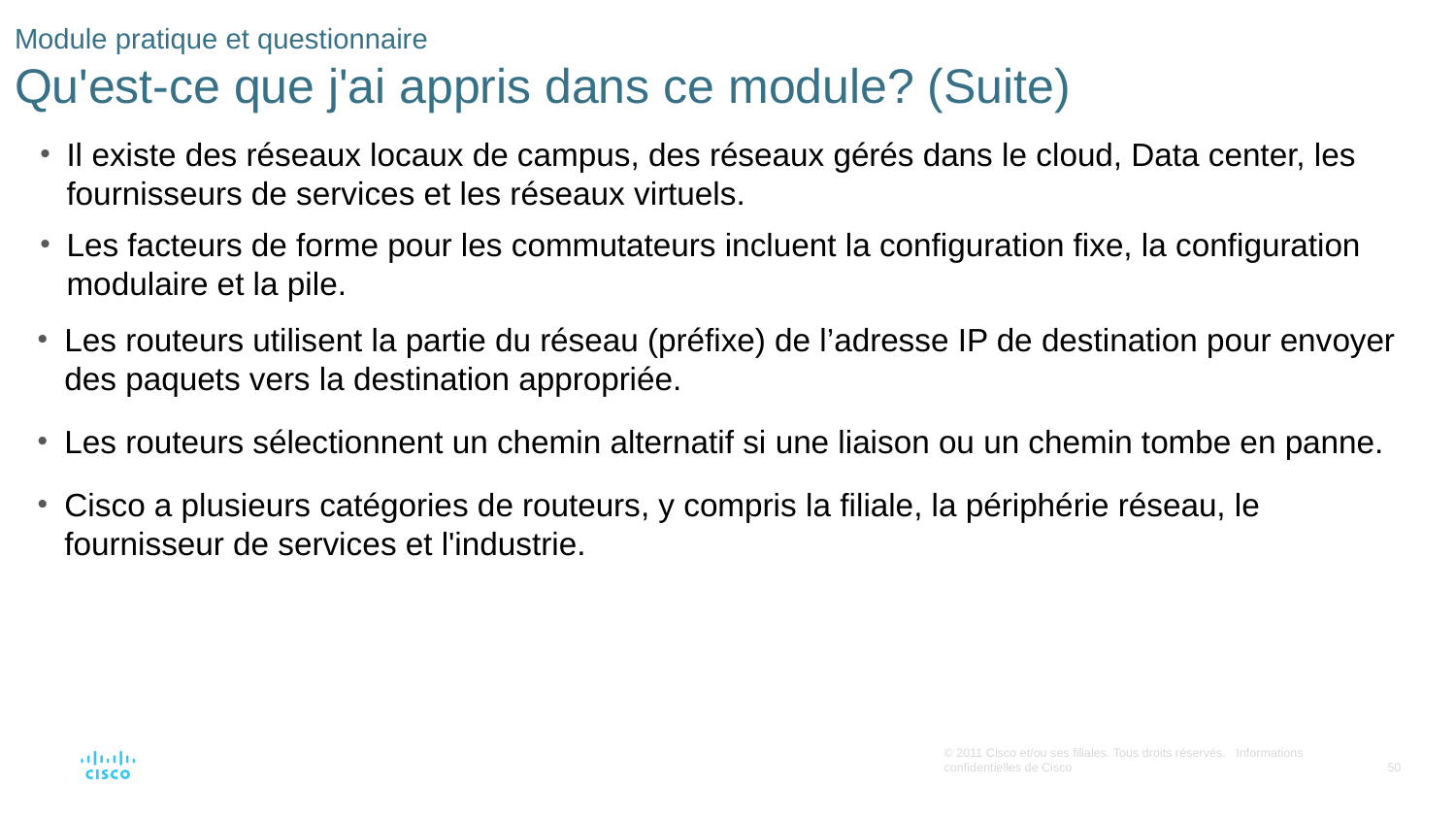

# Module pratique et questionnaire Qu'est-ce que j'ai appris dans ce module? (Suite)
Il existe des réseaux locaux de campus, des réseaux gérés dans le cloud, Data center, les fournisseurs de services et les réseaux virtuels.
Les facteurs de forme pour les commutateurs incluent la configuration fixe, la configuration modulaire et la pile.
Les routeurs utilisent la partie du réseau (préfixe) de l’adresse IP de destination pour envoyer des paquets vers la destination appropriée.
Les routeurs sélectionnent un chemin alternatif si une liaison ou un chemin tombe en panne.
Cisco a plusieurs catégories de routeurs, y compris la filiale, la périphérie réseau, le fournisseur de services et l'industrie.